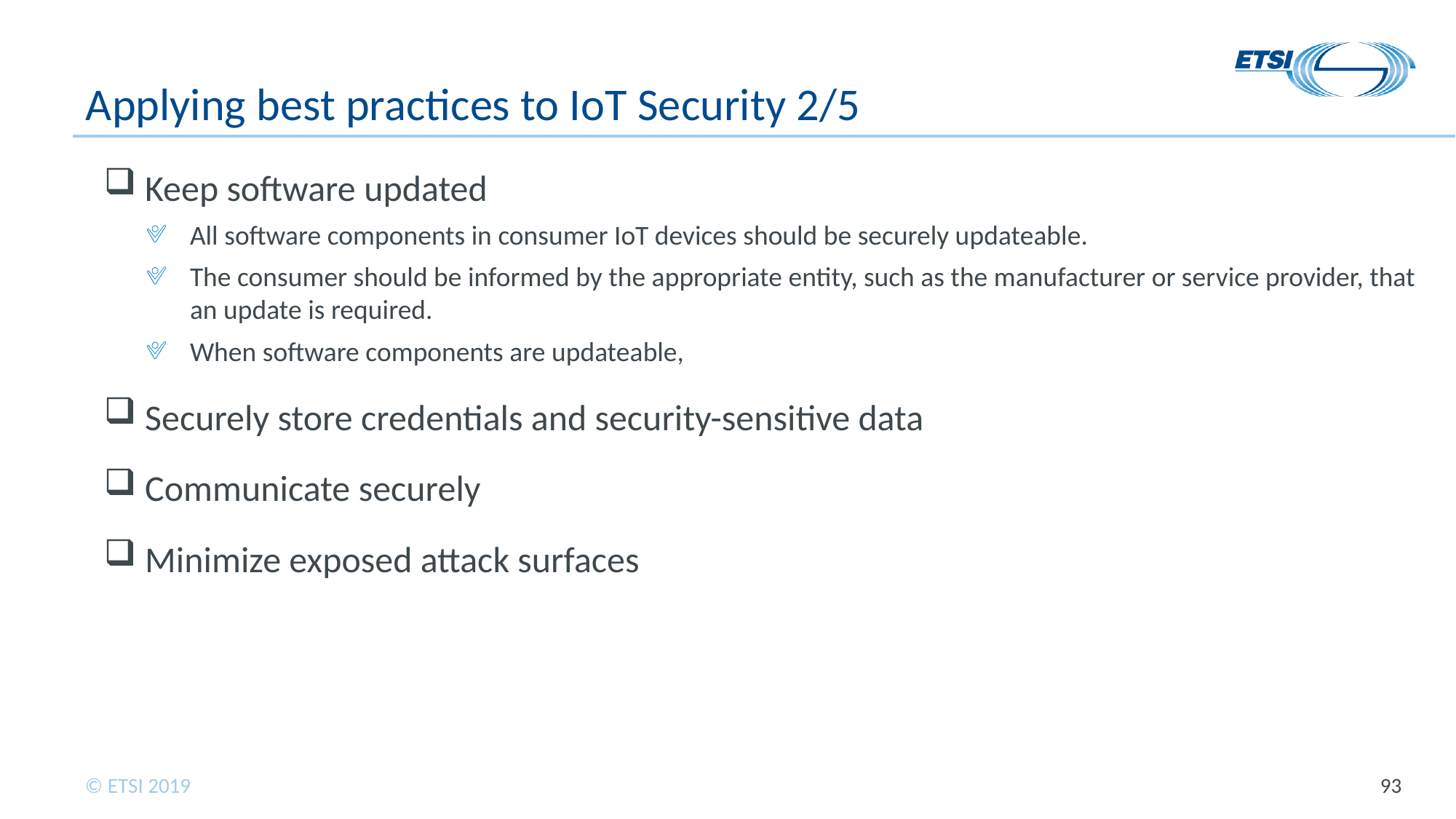

# Applying best practices to IoT Security 2/5
Keep software updated
All software components in consumer IoT devices should be securely updateable.
The consumer should be informed by the appropriate entity, such as the manufacturer or service provider, that an update is required.
When software components are updateable,
Securely store credentials and security-sensitive data
Communicate securely
Minimize exposed attack surfaces